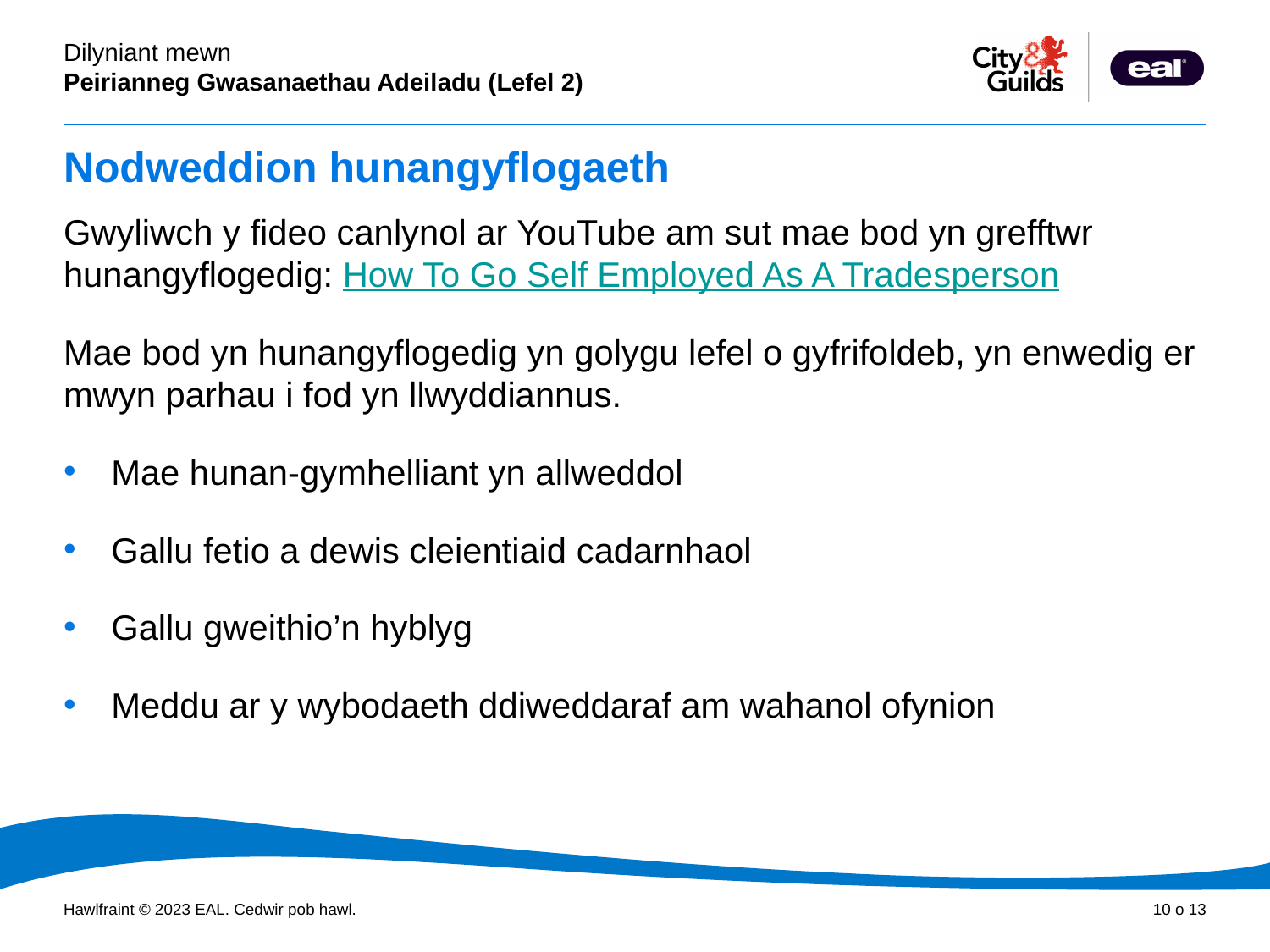

# Nodweddion hunangyflogaeth
Gwyliwch y fideo canlynol ar YouTube am sut mae bod yn grefftwr hunangyflogedig: How To Go Self Employed As A Tradesperson
Mae bod yn hunangyflogedig yn golygu lefel o gyfrifoldeb, yn enwedig er mwyn parhau i fod yn llwyddiannus.
Mae hunan-gymhelliant yn allweddol
Gallu fetio a dewis cleientiaid cadarnhaol
Gallu gweithio’n hyblyg
Meddu ar y wybodaeth ddiweddaraf am wahanol ofynion